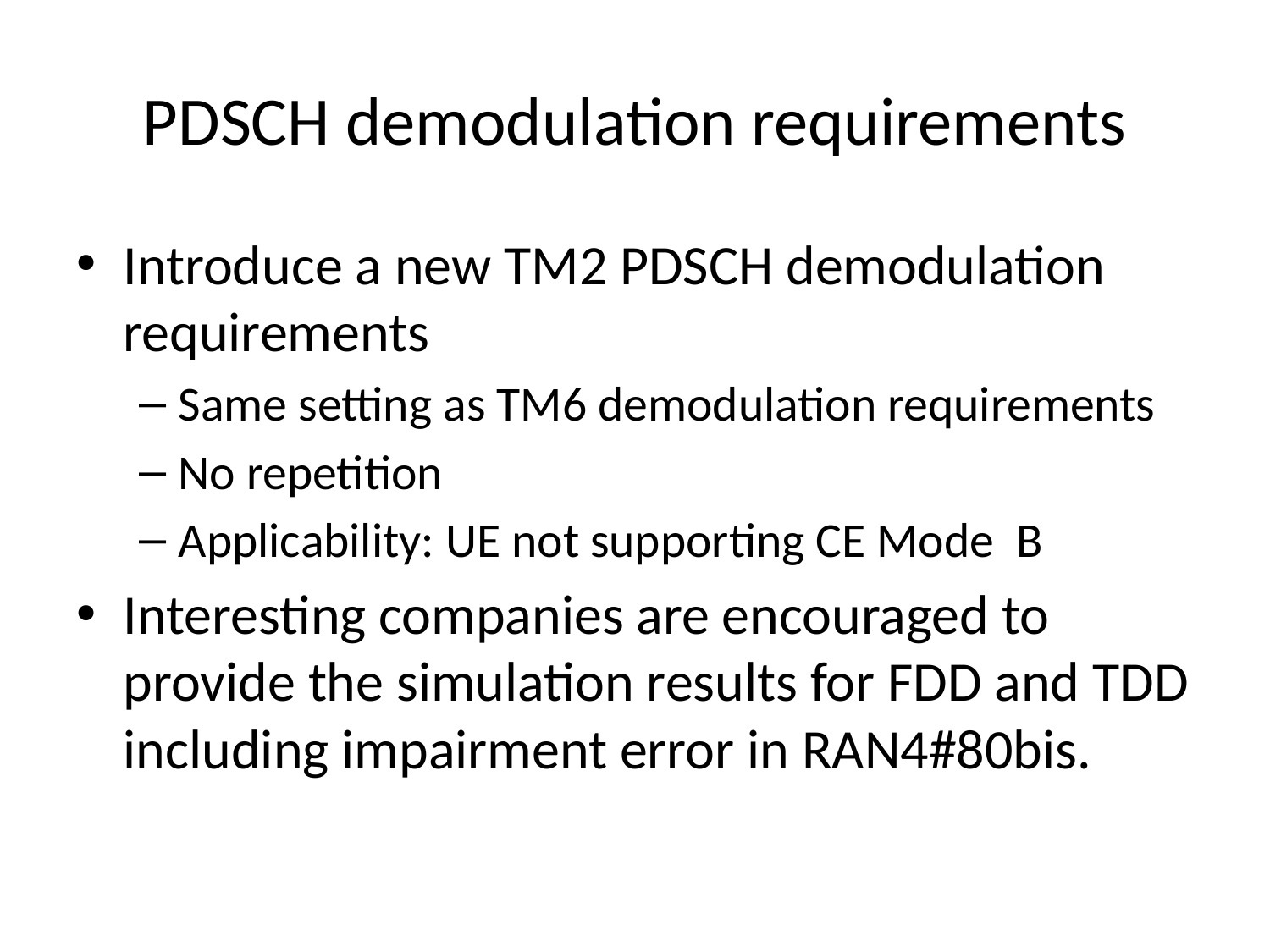

# PDSCH demodulation requirements
Introduce a new TM2 PDSCH demodulation requirements
Same setting as TM6 demodulation requirements
No repetition
Applicability: UE not supporting CE Mode  B
Interesting companies are encouraged to provide the simulation results for FDD and TDD including impairment error in RAN4#80bis.